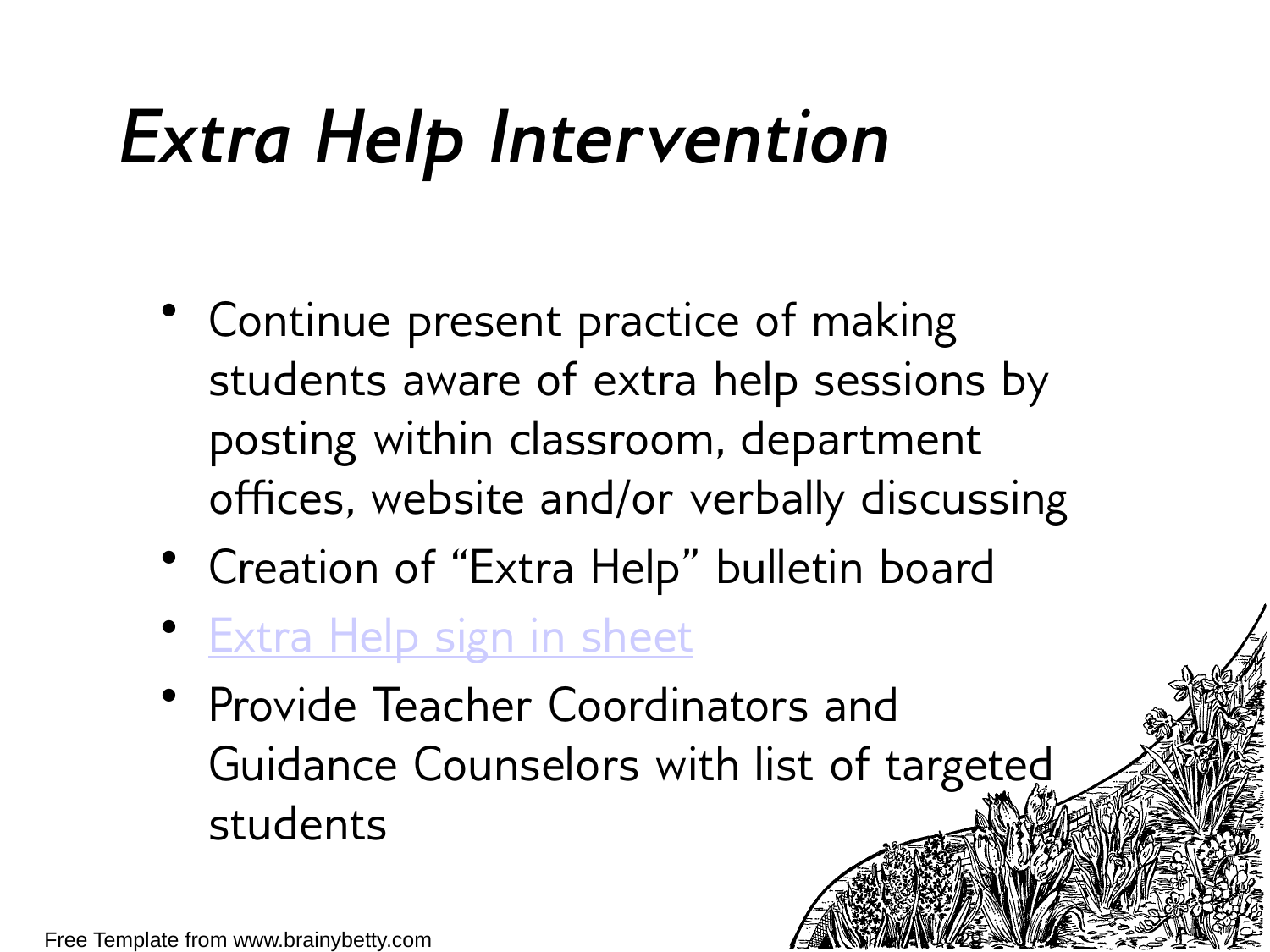

Extra Help Intervention

Continue present practice of making students aware of extra help sessions by posting within classroom, department offices, website and/or verbally discussing
Creation of “Extra Help” bulletin board
Extra Help sign in sheet
Provide Teacher Coordinators and Guidance Counselors with list of targeted students

Free Template from www.brainybetty.com
29